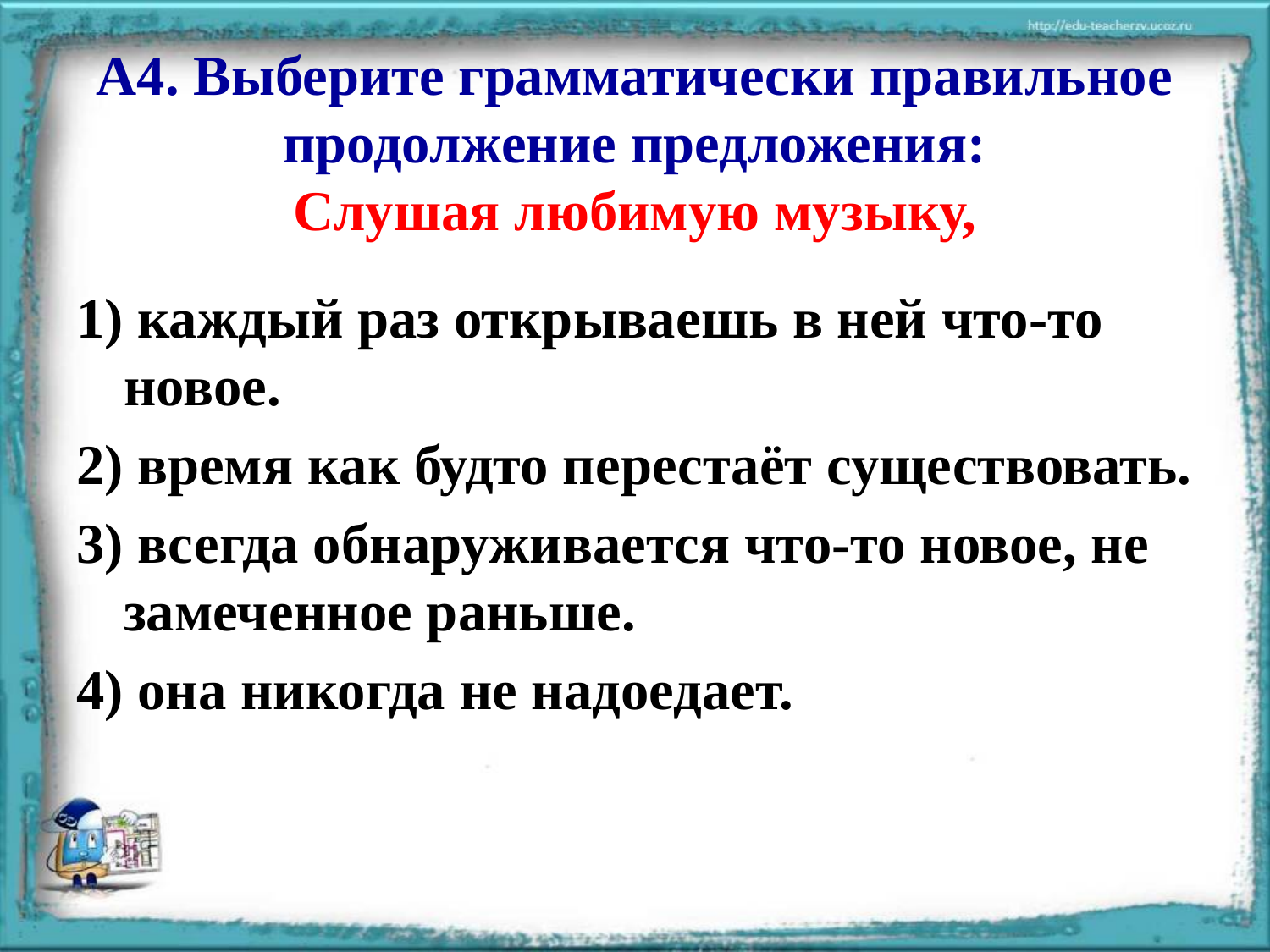

# А4. Выберите грамматически правильное продолжение предложения: Слушая любимую музыку,
1) каждый раз открываешь в ней что-то новое.
2) время как будто перестаёт существовать.
3) всегда обнаруживается что-то новое, не замеченное раньше.
4) она никогда не надоедает.